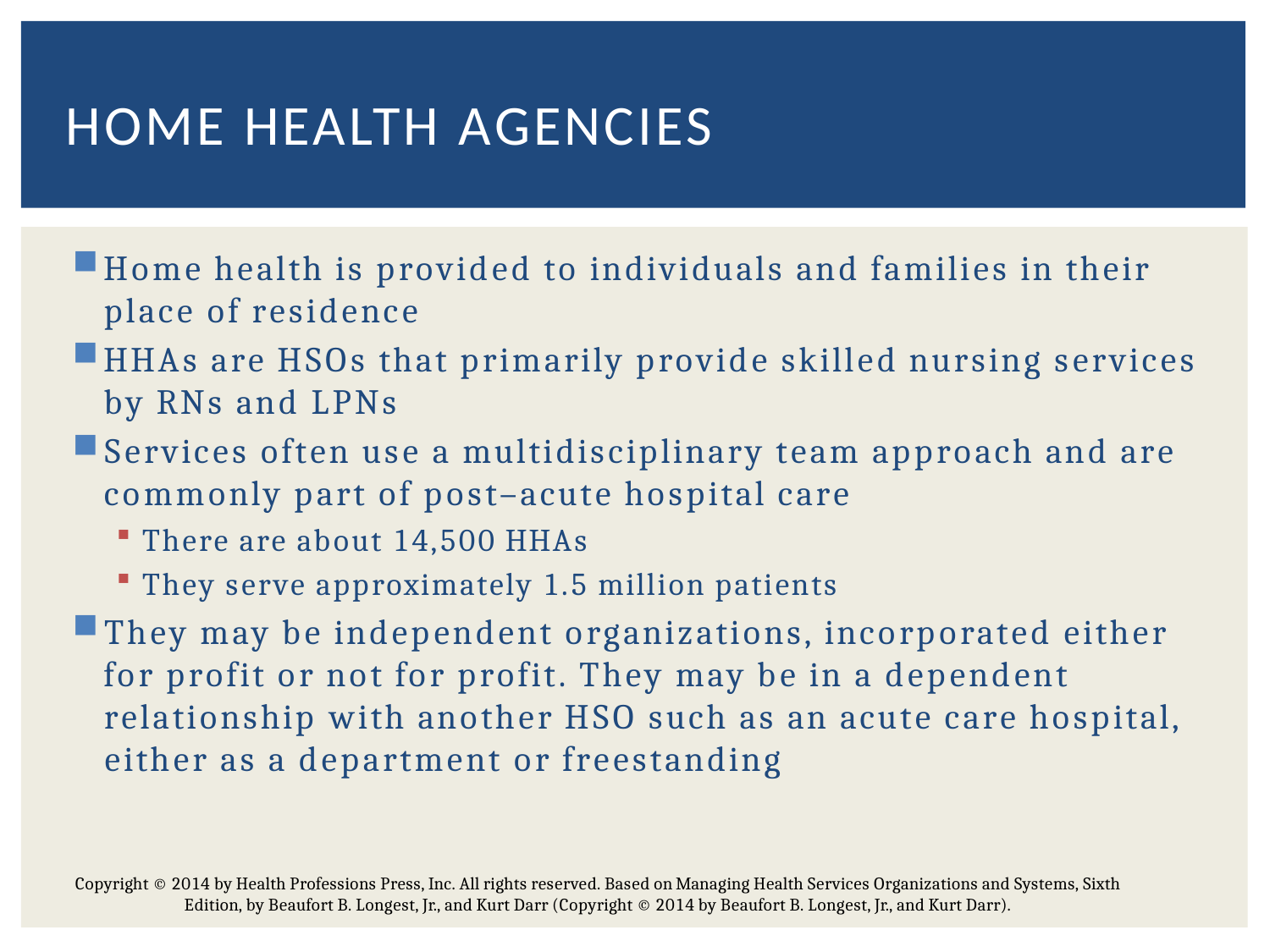

# Home health agencies
Home health is provided to individuals and families in their place of residence
HHAs are HSOs that primarily provide skilled nursing services by RNs and LPNs
Services often use a multidisciplinary team approach and are commonly part of post–acute hospital care
There are about 14,500 HHAs
They serve approximately 1.5 million patients
They may be independent organizations, incorporated either for profit or not for profit. They may be in a dependent relationship with another HSO such as an acute care hospital, either as a department or freestanding
Copyright © 2014 by Health Professions Press, Inc. All rights reserved. Based on Managing Health Services Organizations and Systems, Sixth Edition, by Beaufort B. Longest, Jr., and Kurt Darr (Copyright © 2014 by Beaufort B. Longest, Jr., and Kurt Darr).